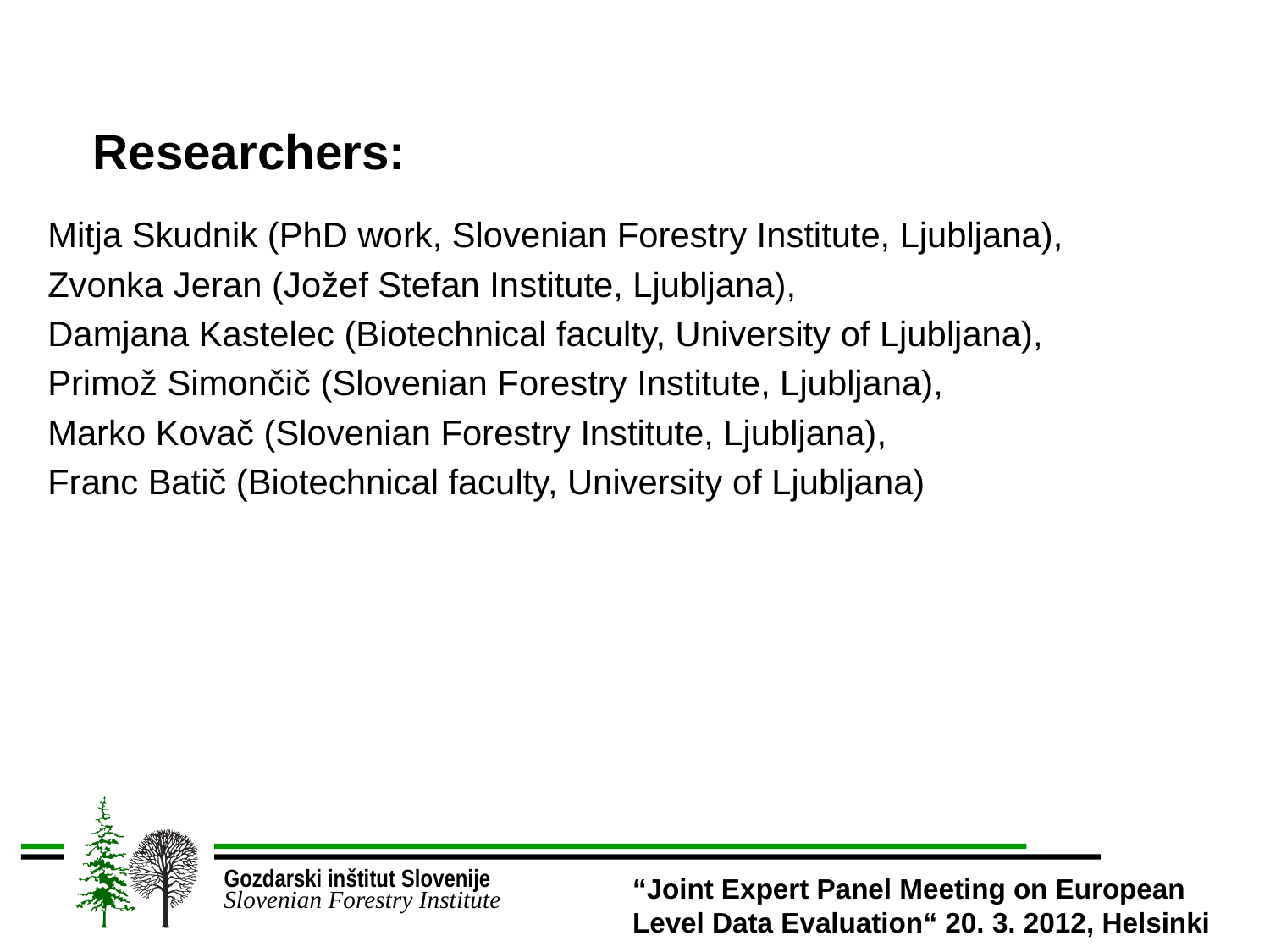

# Researchers:
Mitja Skudnik (PhD work, Slovenian Forestry Institute, Ljubljana),
Zvonka Jeran (Jožef Stefan Institute, Ljubljana),
Damjana Kastelec (Biotechnical faculty, University of Ljubljana),
Primož Simončič (Slovenian Forestry Institute, Ljubljana),
Marko Kovač (Slovenian Forestry Institute, Ljubljana),
Franc Batič (Biotechnical faculty, University of Ljubljana)
“Joint Expert Panel Meeting on European Level Data Evaluation“ 20. 3. 2012, Helsinki